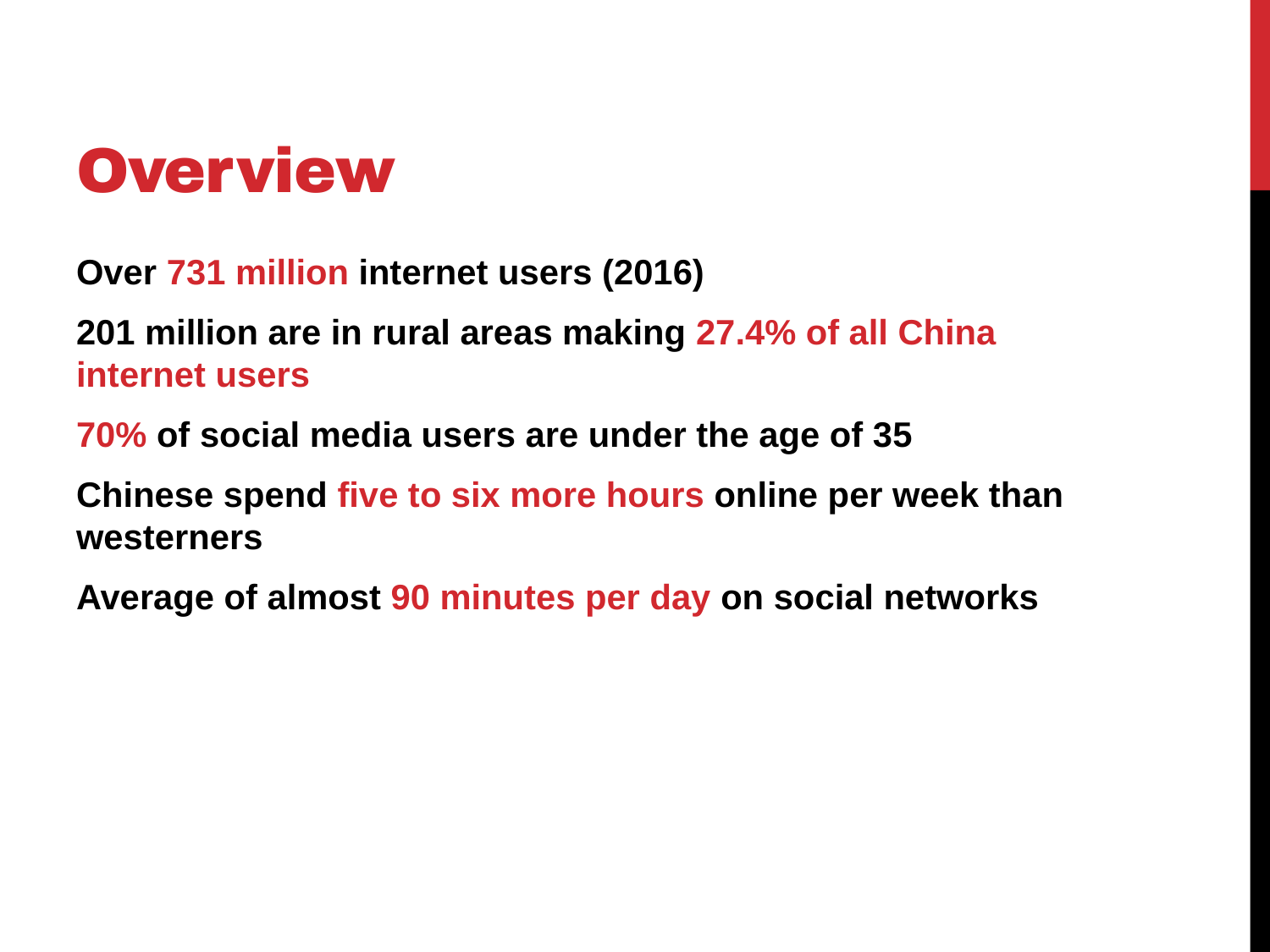

# Overview
Over 731 million internet users (2016)
201 million are in rural areas making 27.4% of all China internet users
70% of social media users are under the age of 35
Chinese spend five to six more hours online per week than westerners
Average of almost 90 minutes per day on social networks